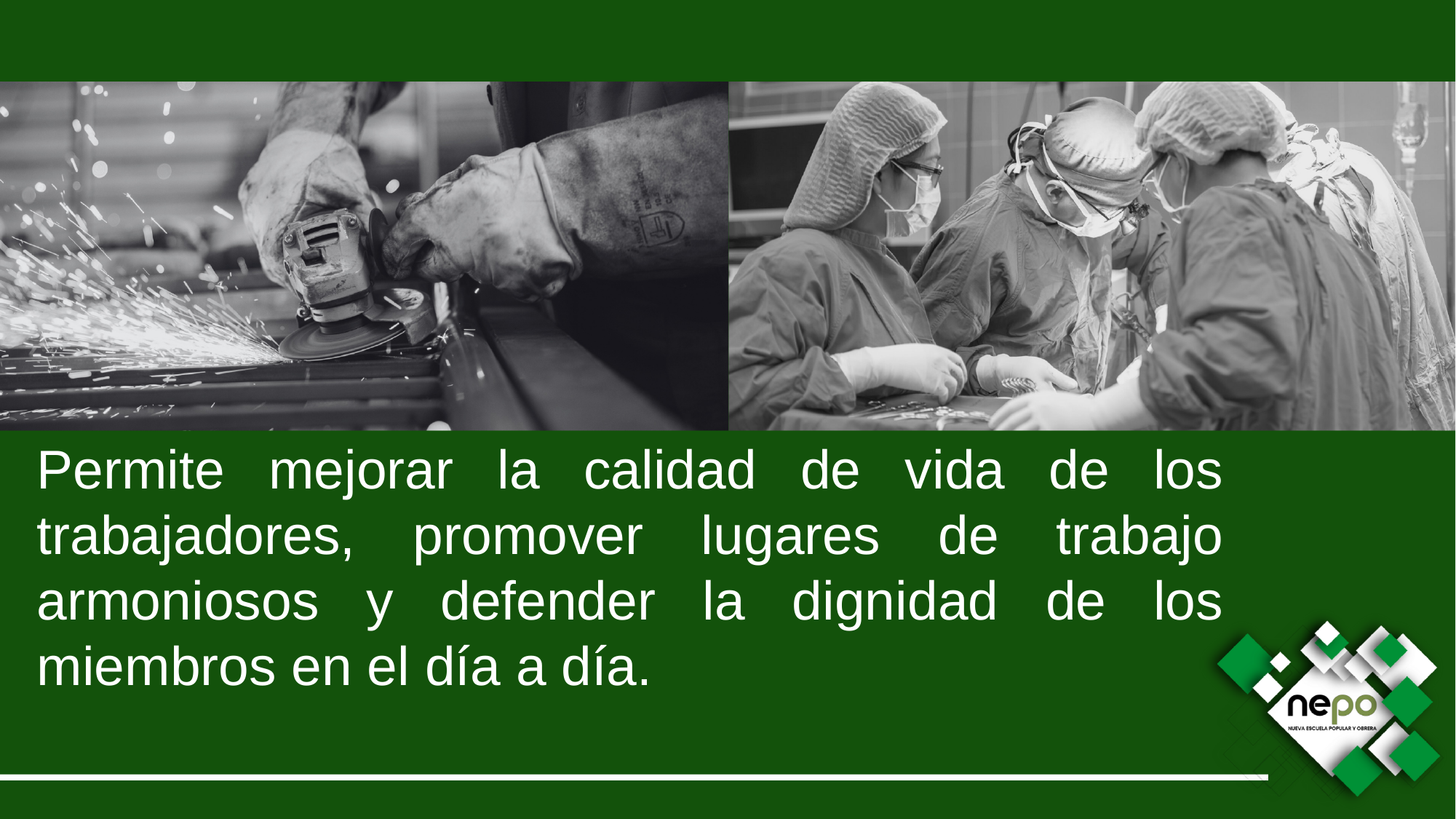

Permite mejorar la calidad de vida de los trabajadores, promover lugares de trabajo armoniosos y defender la dignidad de los miembros en el día a día.